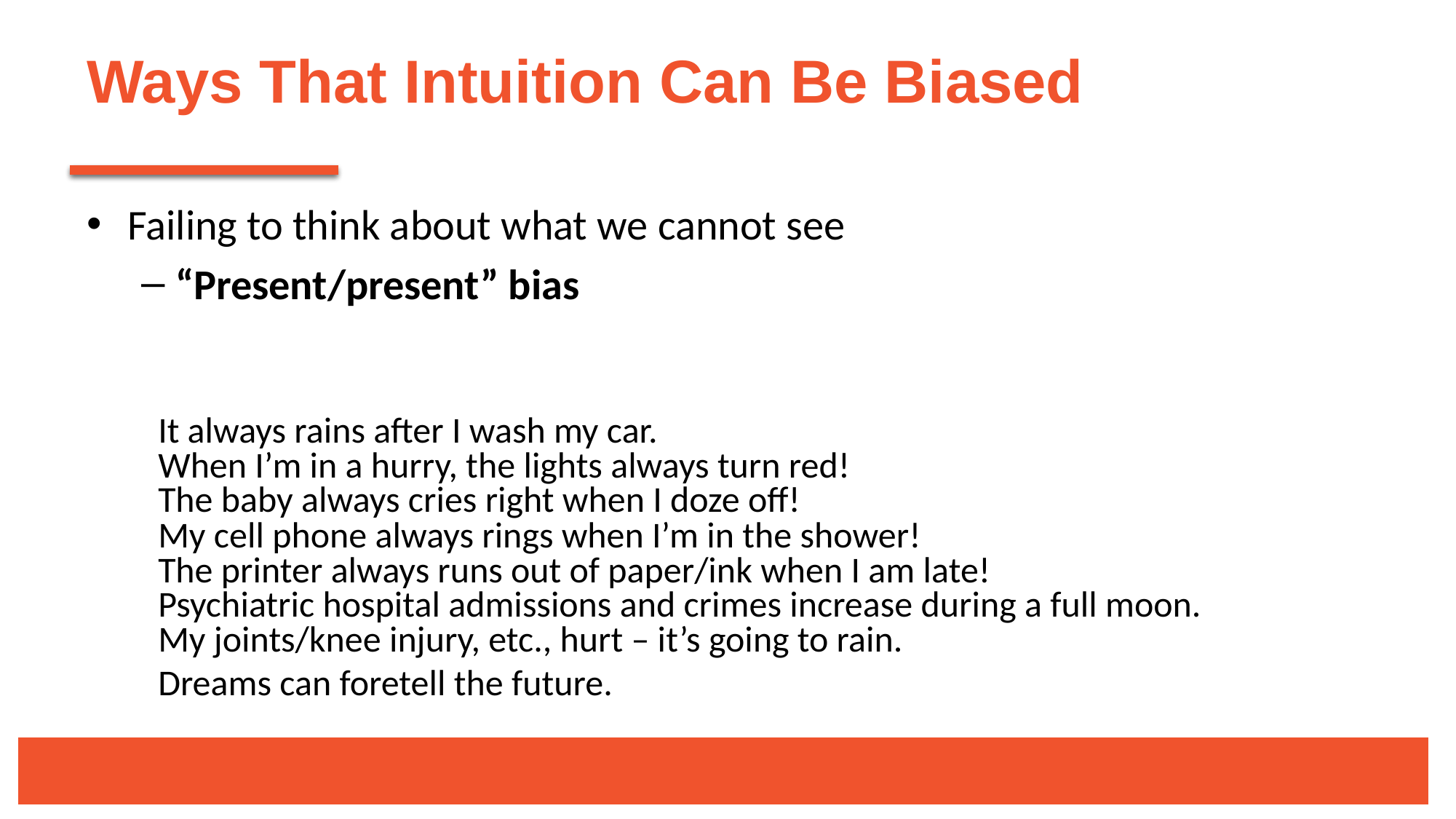

# Ways That Intuition Can Be Biased
Failing to think about what we cannot see
“Present/present” bias
It always rains after I wash my car.
When I’m in a hurry, the lights always turn red!
The baby always cries right when I doze off!
My cell phone always rings when I’m in the shower!
The printer always runs out of paper/ink when I am late!
Psychiatric hospital admissions and crimes increase during a full moon.
My joints/knee injury, etc., hurt – it’s going to rain.
Dreams can foretell the future.